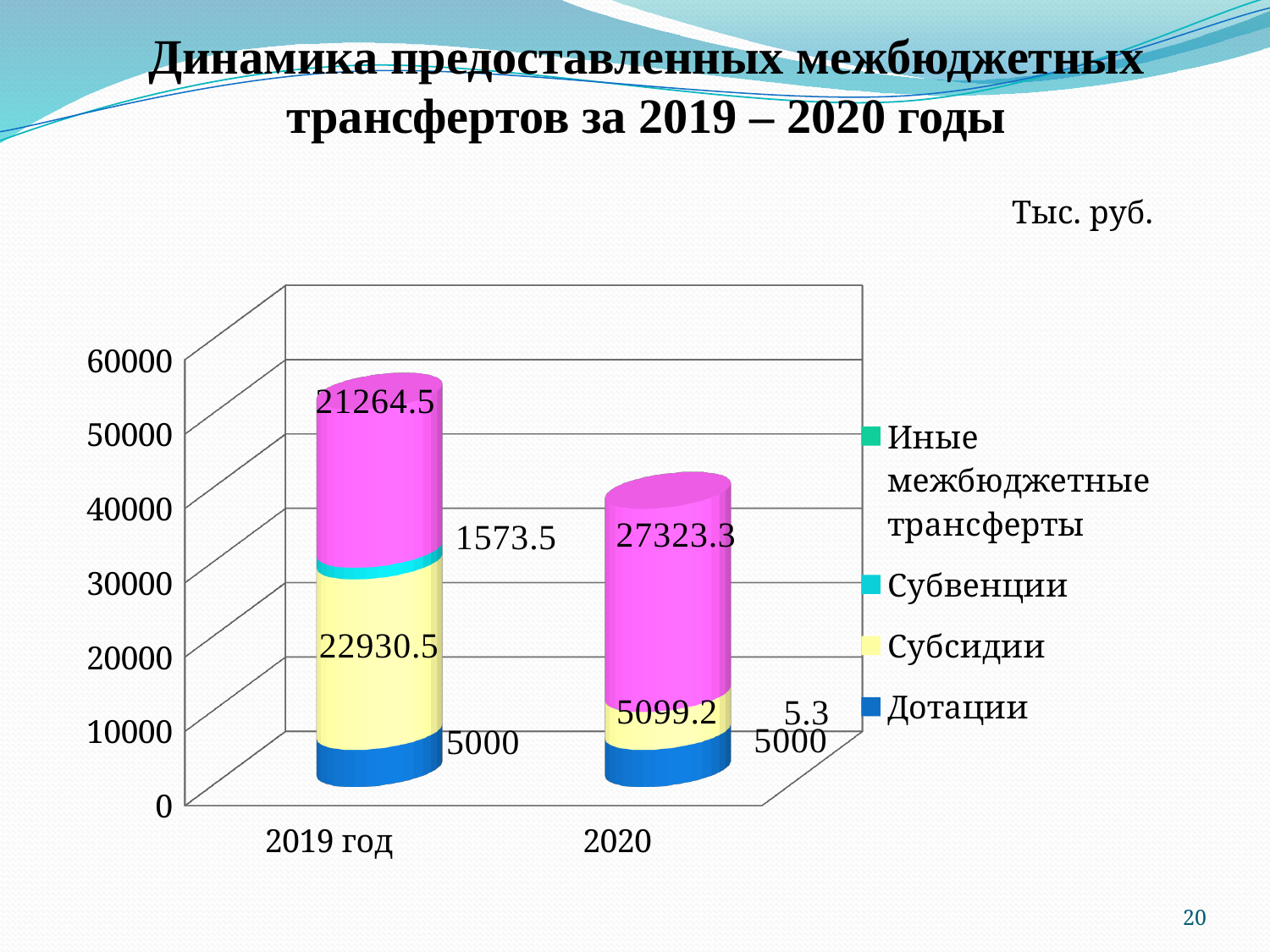

# Динамика предоставленных межбюджетных трансфертов за 2019 – 2020 годы
Тыс. руб.

[unsupported chart]

20